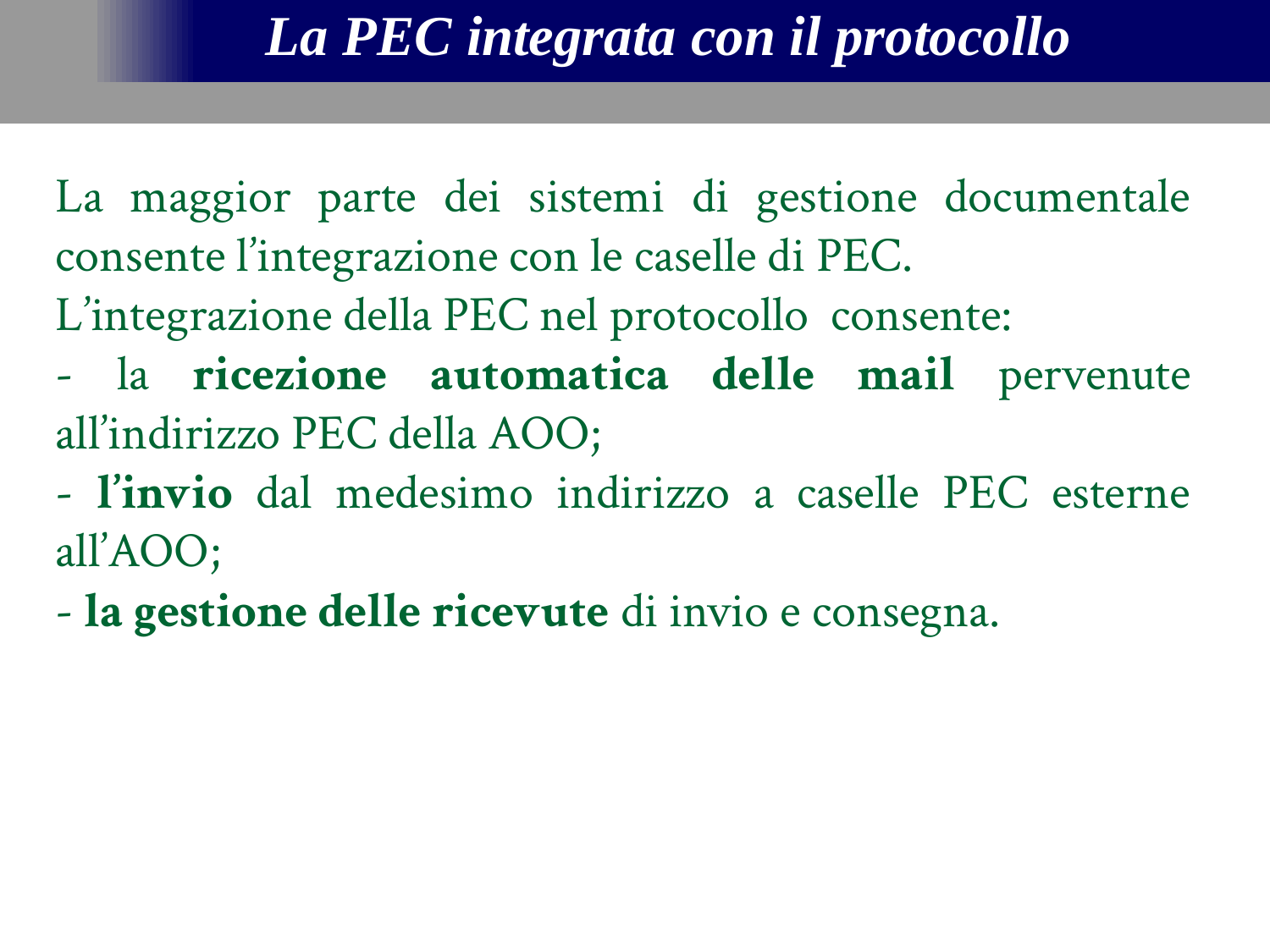

La PEC integrata con il protocollo

La maggior parte dei sistemi di gestione documentale consente l’integrazione con le caselle di PEC.
L’integrazione della PEC nel protocollo  consente:
- la ricezione automatica delle mail pervenute all’indirizzo PEC della AOO;
- l’invio dal medesimo indirizzo a caselle PEC esterne all’AOO;
- la gestione delle ricevute di invio e consegna.